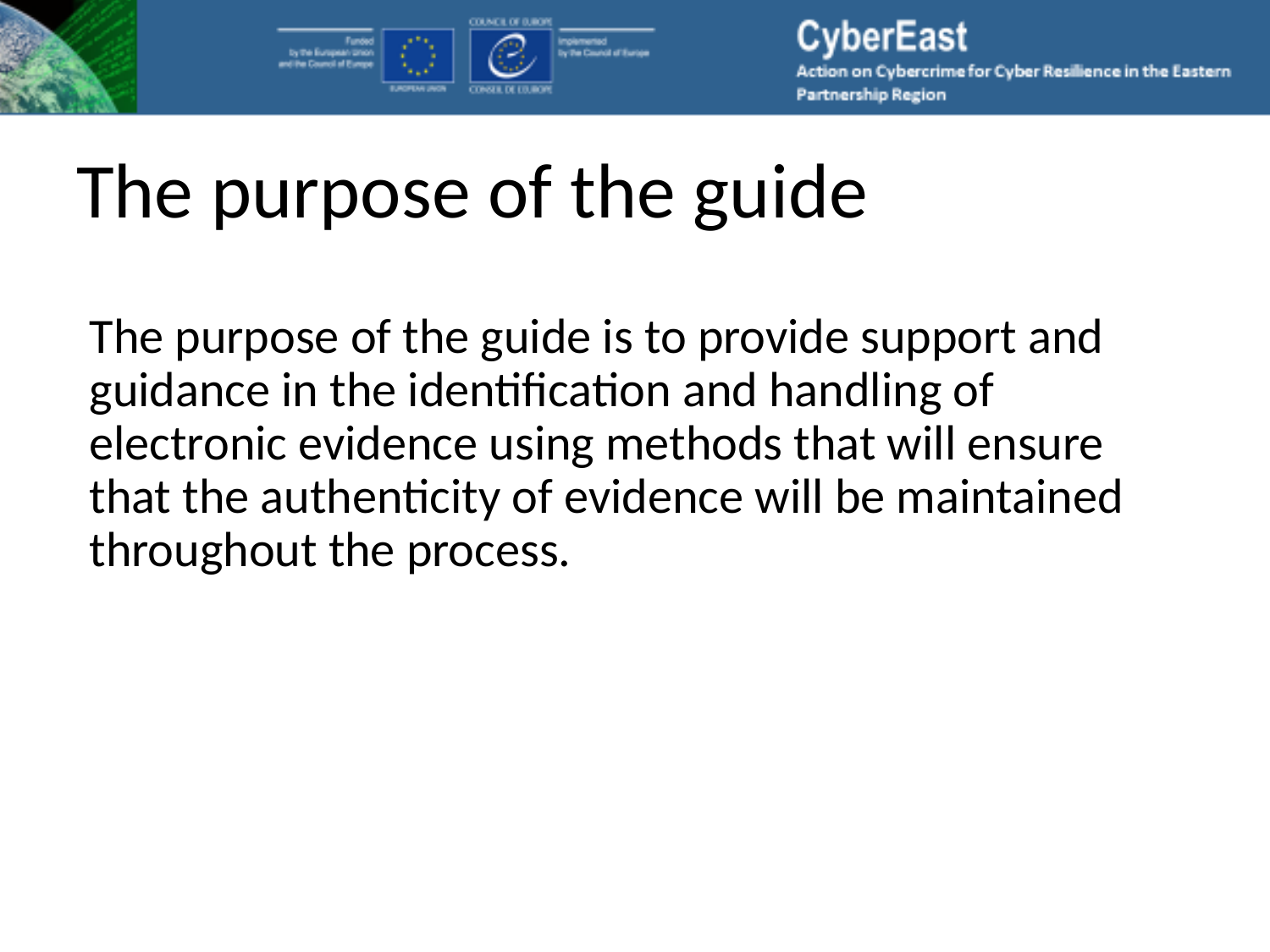

# The purpose of the guide
The purpose of the guide is to provide support and guidance in the identification and handling of electronic evidence using methods that will ensure that the authenticity of evidence will be maintained throughout the process.